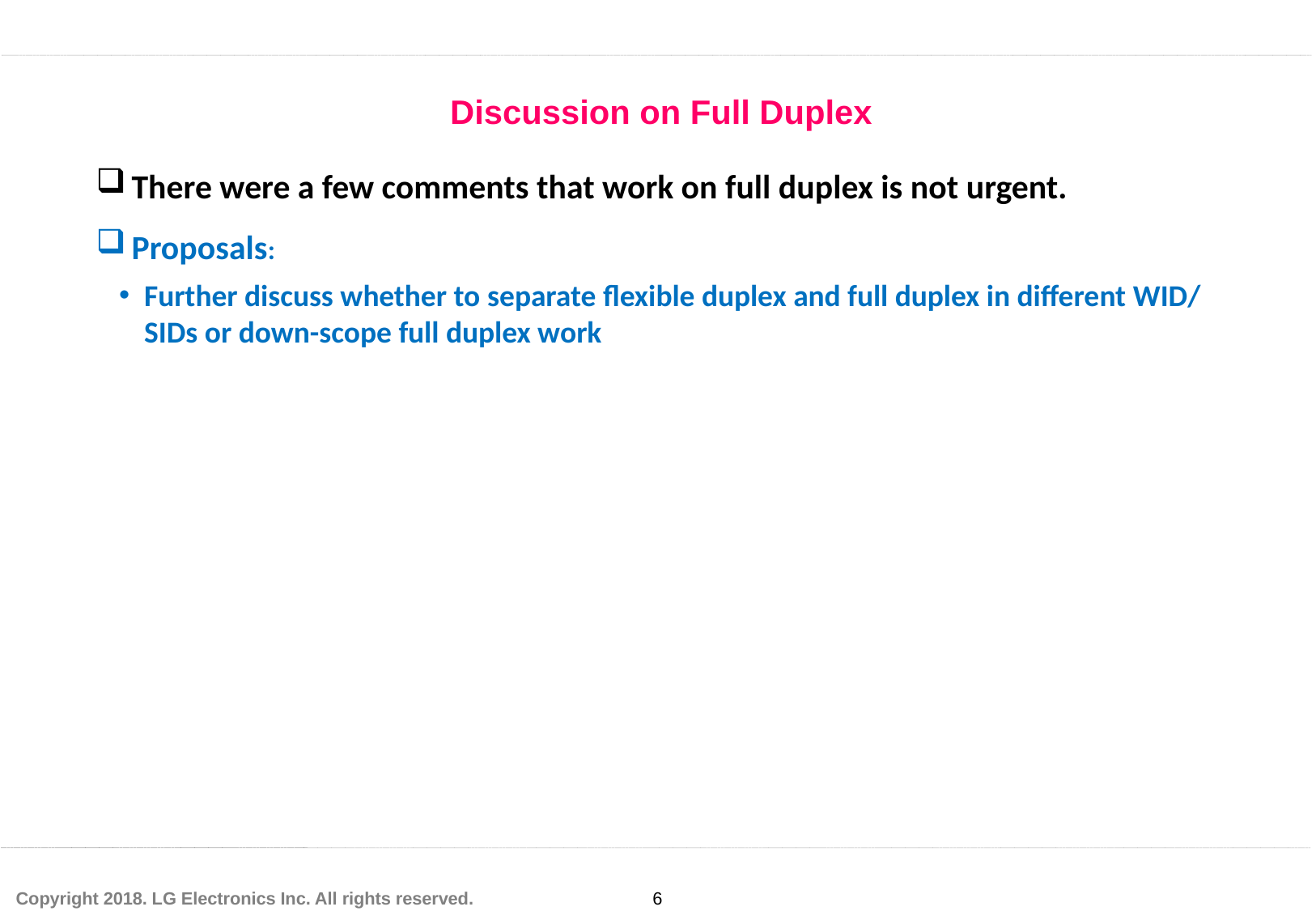

#
Discussion on Full Duplex
There were a few comments that work on full duplex is not urgent.
Proposals:
Further discuss whether to separate flexible duplex and full duplex in different WID/SIDs or down-scope full duplex work